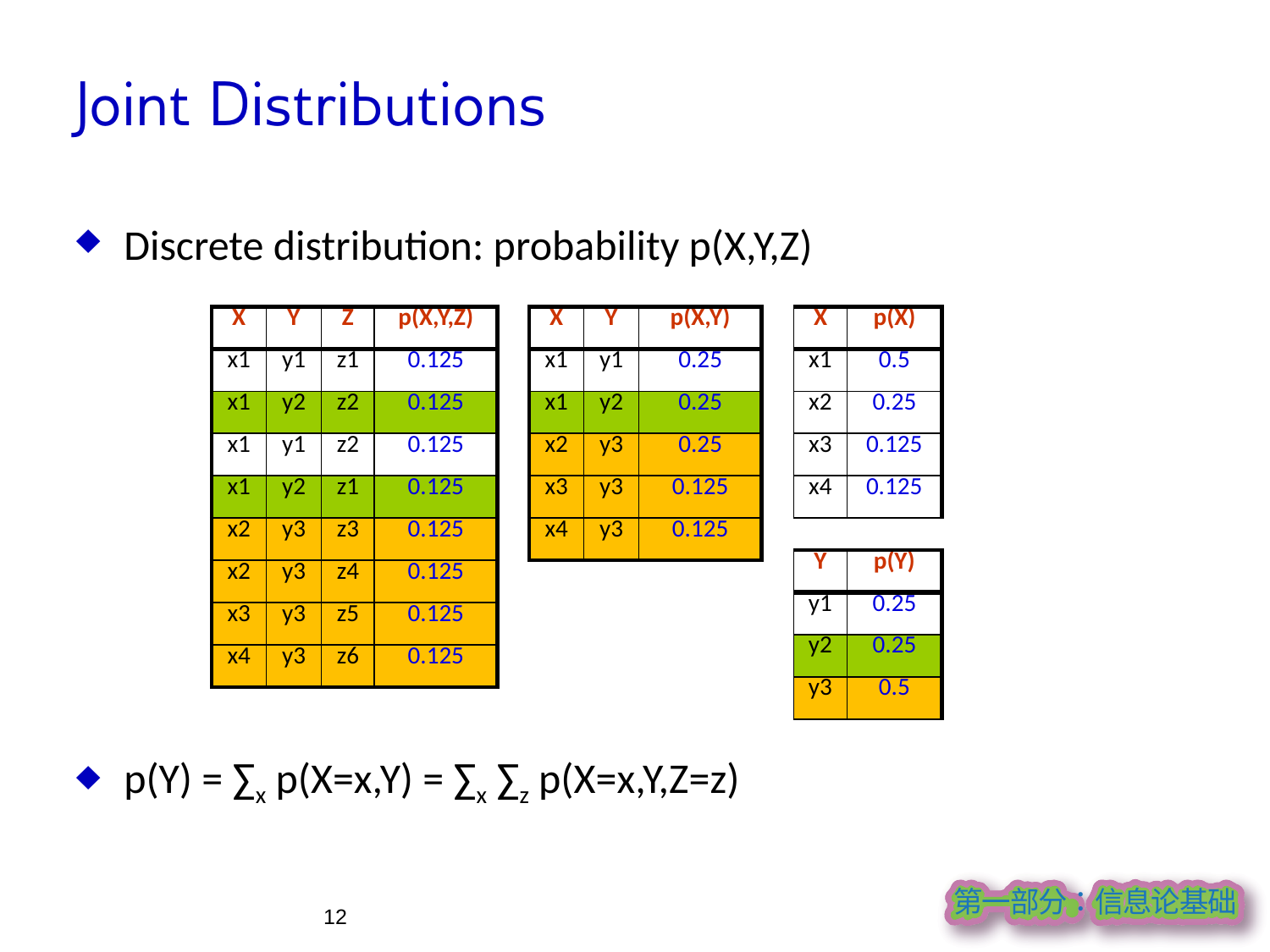

Joint Distributions
Discrete distribution: probability p(X,Y,Z)

p(Y) = ∑x p(X=x,Y) = ∑x ∑z p(X=x,Y,Z=z)
| X | Y | Z | p(X,Y,Z) |
| --- | --- | --- | --- |
| x1 | y1 | z1 | 0.125 |
| x1 | y2 | z2 | 0.125 |
| x1 | y1 | z2 | 0.125 |
| x1 | y2 | z1 | 0.125 |
| x2 | y3 | z3 | 0.125 |
| x2 | y3 | z4 | 0.125 |
| x3 | y3 | z5 | 0.125 |
| x4 | y3 | z6 | 0.125 |
| X | Y | p(X,Y) |
| --- | --- | --- |
| x1 | y1 | 0.25 |
| x1 | y2 | 0.25 |
| x2 | y3 | 0.25 |
| x3 | y3 | 0.125 |
| x4 | y3 | 0.125 |
| X | p(X) |
| --- | --- |
| x1 | 0.5 |
| x2 | 0.25 |
| x3 | 0.125 |
| x4 | 0.125 |
| Y | p(Y) |
| --- | --- |
| y1 | 0.25 |
| y2 | 0.25 |
| y3 | 0.5 |
12